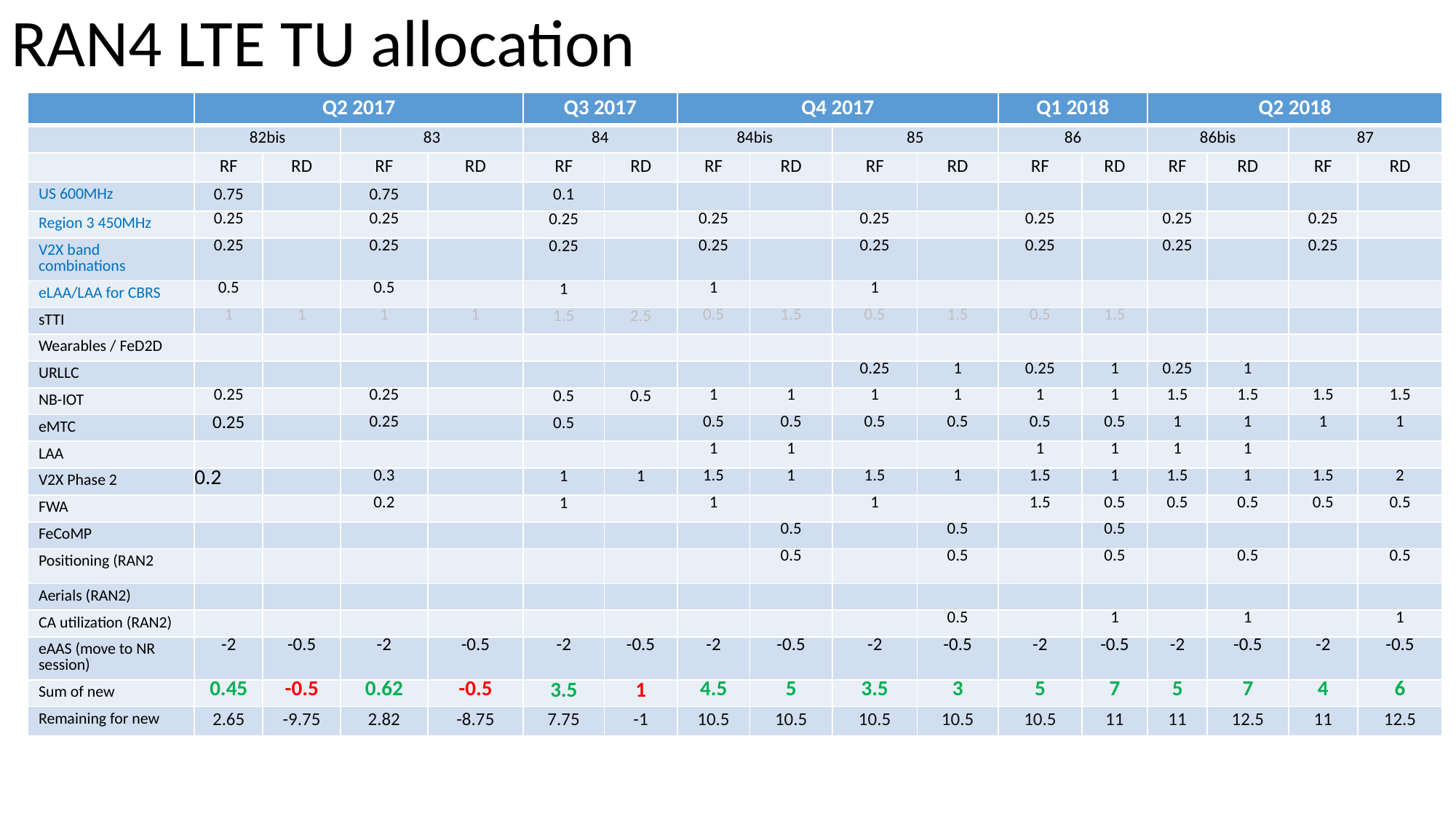

# RAN4 LTE TU allocation
|  | Q2 2017 |  |  |  | Q3 2017 |  | Q4 2017 |  |  |  | Q1 2018 |  | Q2 2018 |  |  |  |
| --- | --- | --- | --- | --- | --- | --- | --- | --- | --- | --- | --- | --- | --- | --- | --- | --- |
|  | 82bis |  | 83 |  | 84 |  | 84bis |  | 85 |  | 86 |  | 86bis |  | 87 |  |
|  | RF | RD | RF | RD | RF | RD | RF | RD | RF | RD | RF | RD | RF | RD | RF | RD |
| US 600MHz | 0.75 |  | 0.75 |  | 0.1 |  |  |  |  |  |  |  |  |  |  |  |
| Region 3 450MHz | 0.25 |  | 0.25 |  | 0.25 |  | 0.25 |  | 0.25 |  | 0.25 |  | 0.25 |  | 0.25 |  |
| V2X band combinations | 0.25 |  | 0.25 |  | 0.25 |  | 0.25 |  | 0.25 |  | 0.25 |  | 0.25 |  | 0.25 |  |
| eLAA/LAA for CBRS | 0.5 |  | 0.5 |  | 1 |  | 1 |  | 1 |  |  |  |  |  |  |  |
| sTTI | 1 | 1 | 1 | 1 | 1.5 | 2.5 | 0.5 | 1.5 | 0.5 | 1.5 | 0.5 | 1.5 |  |  |  |  |
| Wearables / FeD2D |  |  |  |  |  |  |  |  |  |  |  |  |  |  |  |  |
| URLLC |  |  |  |  |  |  |  |  | 0.25 | 1 | 0.25 | 1 | 0.25 | 1 |  |  |
| NB-IOT | 0.25 |  | 0.25 |  | 0.5 | 0.5 | 1 | 1 | 1 | 1 | 1 | 1 | 1.5 | 1.5 | 1.5 | 1.5 |
| eMTC | 0.25 |  | 0.25 |  | 0.5 |  | 0.5 | 0.5 | 0.5 | 0.5 | 0.5 | 0.5 | 1 | 1 | 1 | 1 |
| LAA |  |  |  |  |  |  | 1 | 1 |  |  | 1 | 1 | 1 | 1 |  |  |
| V2X Phase 2 | 0.2 |  | 0.3 |  | 1 | 1 | 1.5 | 1 | 1.5 | 1 | 1.5 | 1 | 1.5 | 1 | 1.5 | 2 |
| FWA |  |  | 0.2 |  | 1 |  | 1 |  | 1 |  | 1.5 | 0.5 | 0.5 | 0.5 | 0.5 | 0.5 |
| FeCoMP |  |  |  |  |  |  |  | 0.5 |  | 0.5 |  | 0.5 |  |  |  |  |
| Positioning (RAN2 |  |  |  |  |  |  |  | 0.5 |  | 0.5 |  | 0.5 |  | 0.5 |  | 0.5 |
| Aerials (RAN2) |  |  |  |  |  |  |  |  |  |  |  |  |  |  |  |  |
| CA utilization (RAN2) |  |  |  |  |  |  |  |  |  | 0.5 |  | 1 |  | 1 |  | 1 |
| eAAS (move to NR session) | -2 | -0.5 | -2 | -0.5 | -2 | -0.5 | -2 | -0.5 | -2 | -0.5 | -2 | -0.5 | -2 | -0.5 | -2 | -0.5 |
| Sum of new | 0.45 | -0.5 | 0.62 | -0.5 | 3.5 | 1 | 4.5 | 5 | 3.5 | 3 | 5 | 7 | 5 | 7 | 4 | 6 |
| Remaining for new | 2.65 | -9.75 | 2.82 | -8.75 | 7.75 | -1 | 10.5 | 10.5 | 10.5 | 10.5 | 10.5 | 11 | 11 | 12.5 | 11 | 12.5 |